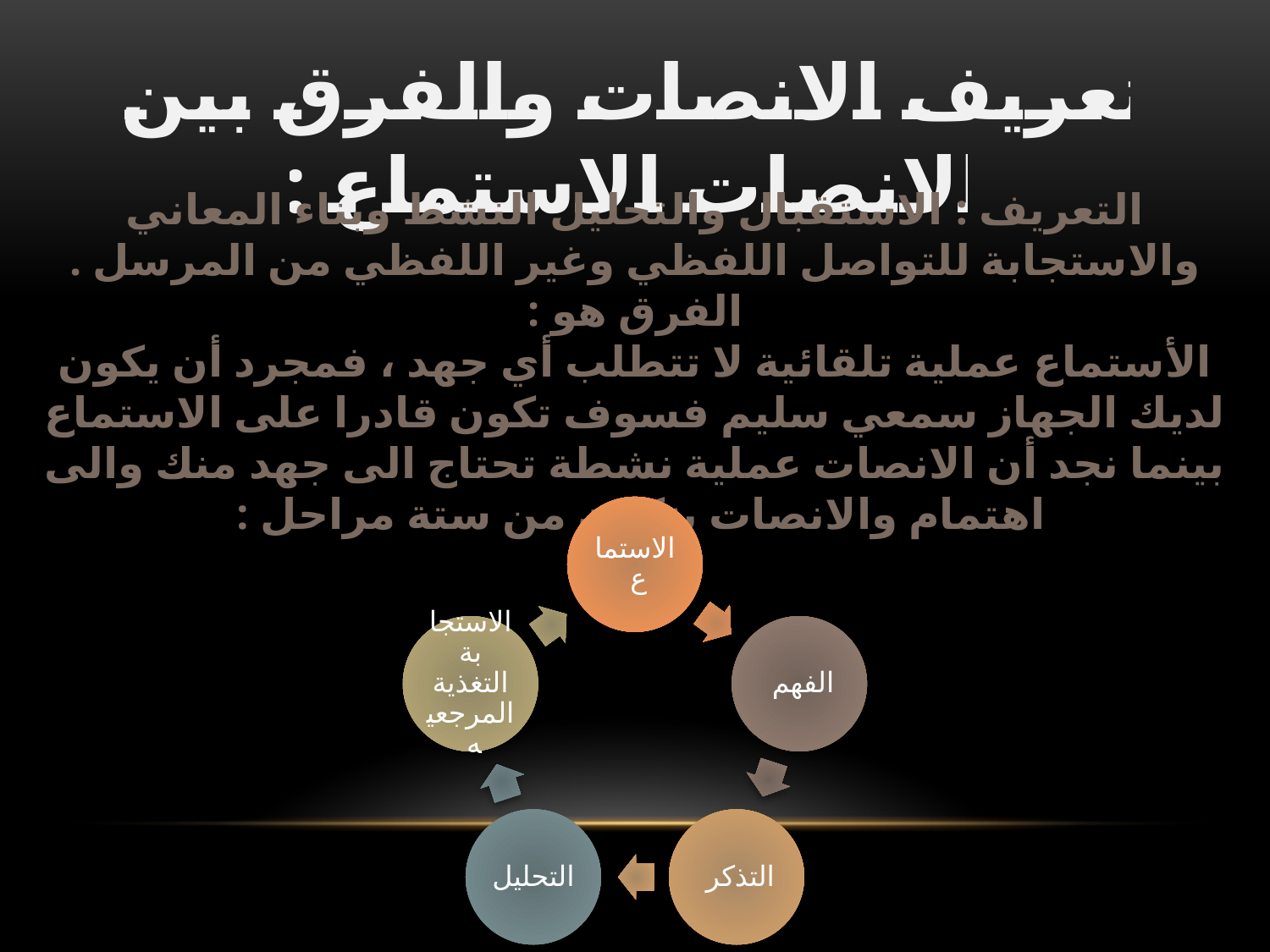

تعريف الانصات والفرق بين الانصات الاستماع :
التعريف : الاستقبال والتحليل النشط وبناء المعاني والاستجابة للتواصل اللفظي وغير اللفظي من المرسل .
الفرق هو :
الأستماع عملية تلقائية لا تتطلب أي جهد ، فمجرد أن يكون لديك الجهاز سمعي سليم فسوف تكون قادرا على الاستماع بينما نجد أن الانصات عملية نشطة تحتاج الى جهد منك والى اهتمام والانصات يتكون من ستة مراحل :
الاستماع

الفهم

التذكر

التحليل

الاستجابة التغذية المرجعيه